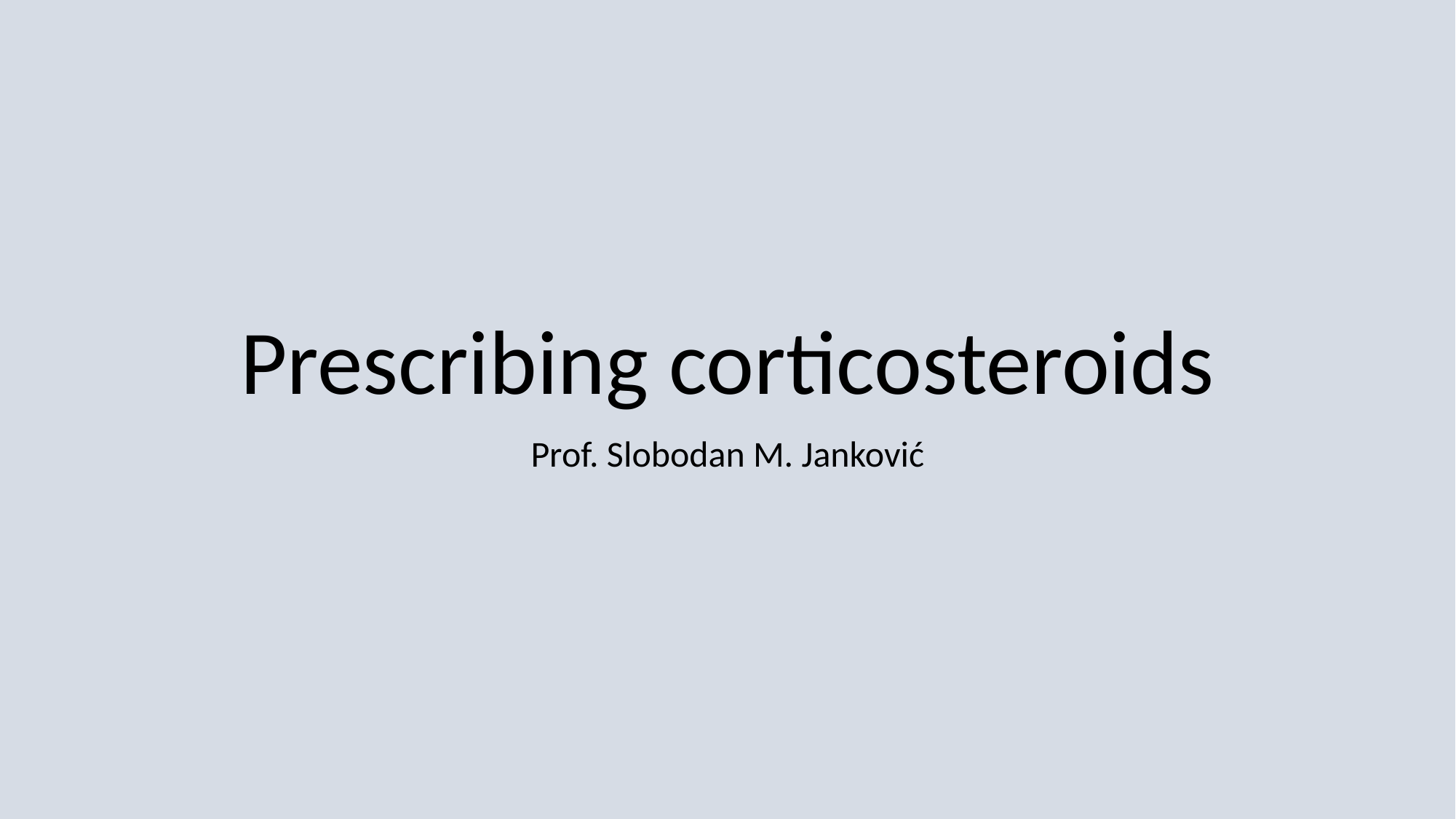

# Prescribing corticosteroids
Prof. Slobodan M. Janković